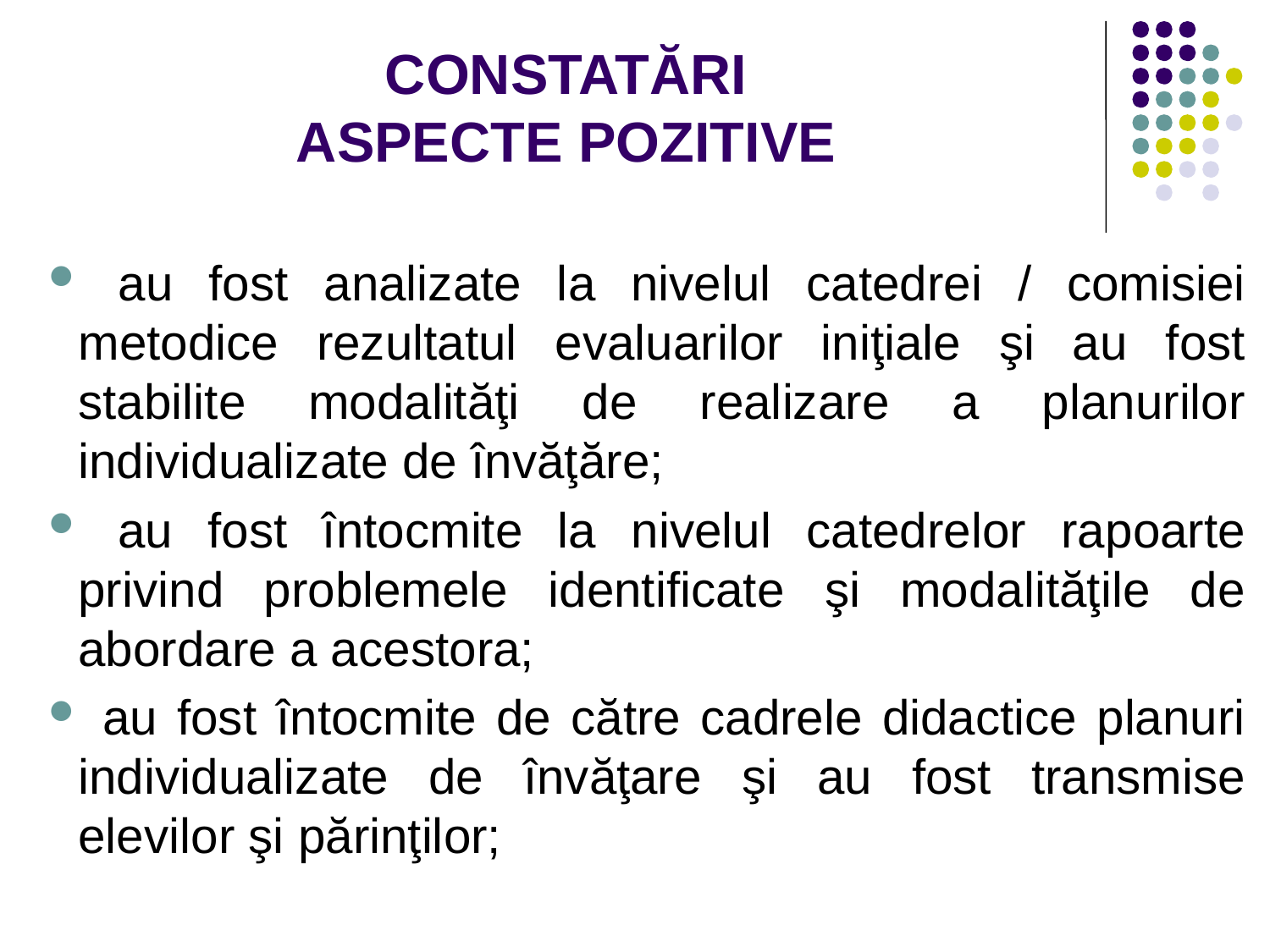

# CONSTATĂRI ASPECTE POZITIVE
 au fost analizate la nivelul catedrei / comisiei metodice rezultatul evaluarilor iniţiale şi au fost stabilite modalităţi de realizare a planurilor individualizate de învăţăre;
 au fost întocmite la nivelul catedrelor rapoarte privind problemele identificate şi modalităţile de abordare a acestora;
 au fost întocmite de către cadrele didactice planuri individualizate de învăţare şi au fost transmise elevilor şi părinţilor;